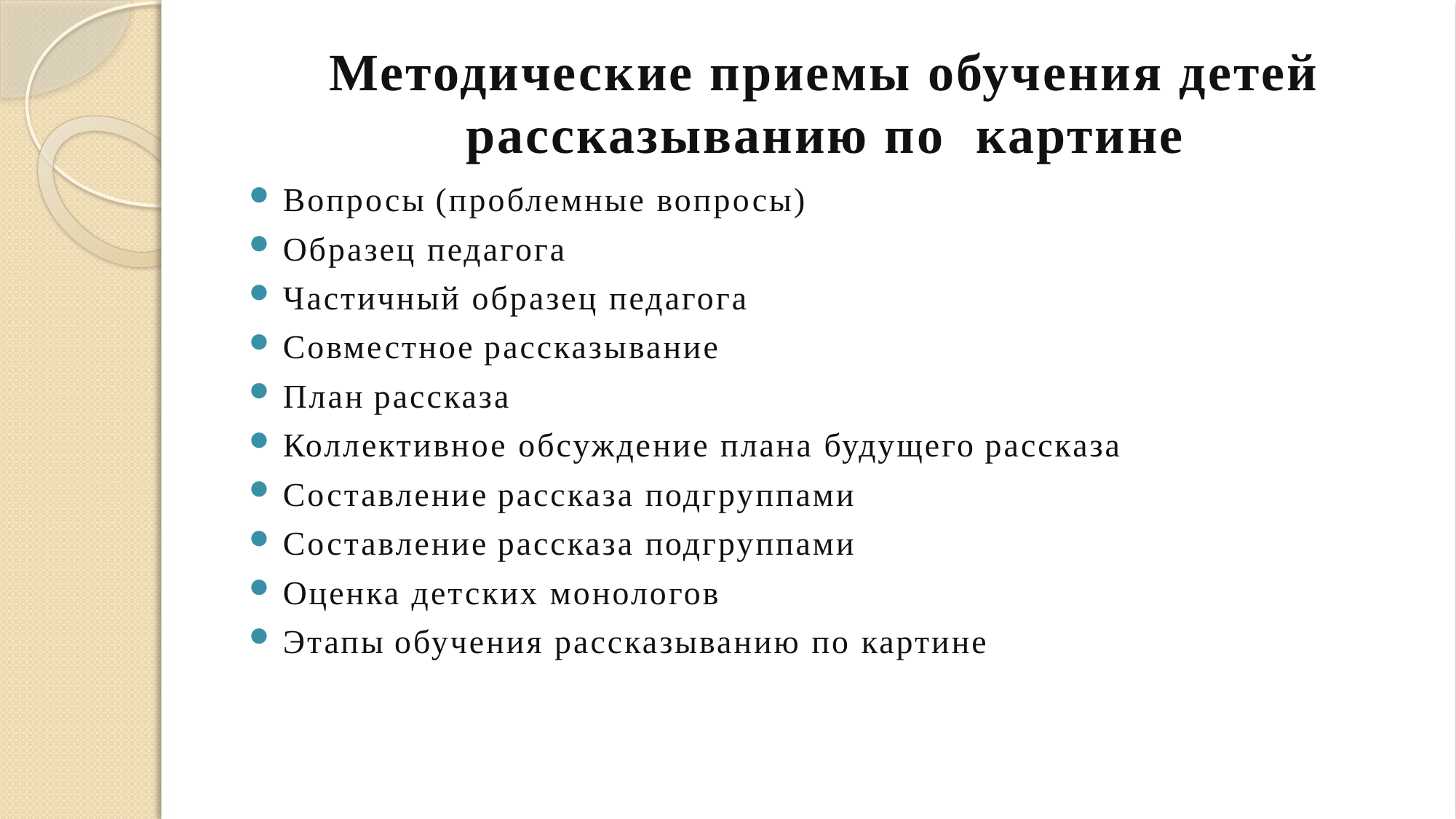

# Методические приемы обучения детей рассказыванию по  картине
Вопросы (проблемные вопросы)
Образец педагога
Частичный образец педагога
Совместное рассказывание
План рассказа
Коллективное обсуждение плана будущего рассказа
Составление рассказа подгруппами
Составление рассказа подгруппами
Оценка детских монологов
Этапы обучения рассказыванию по картине